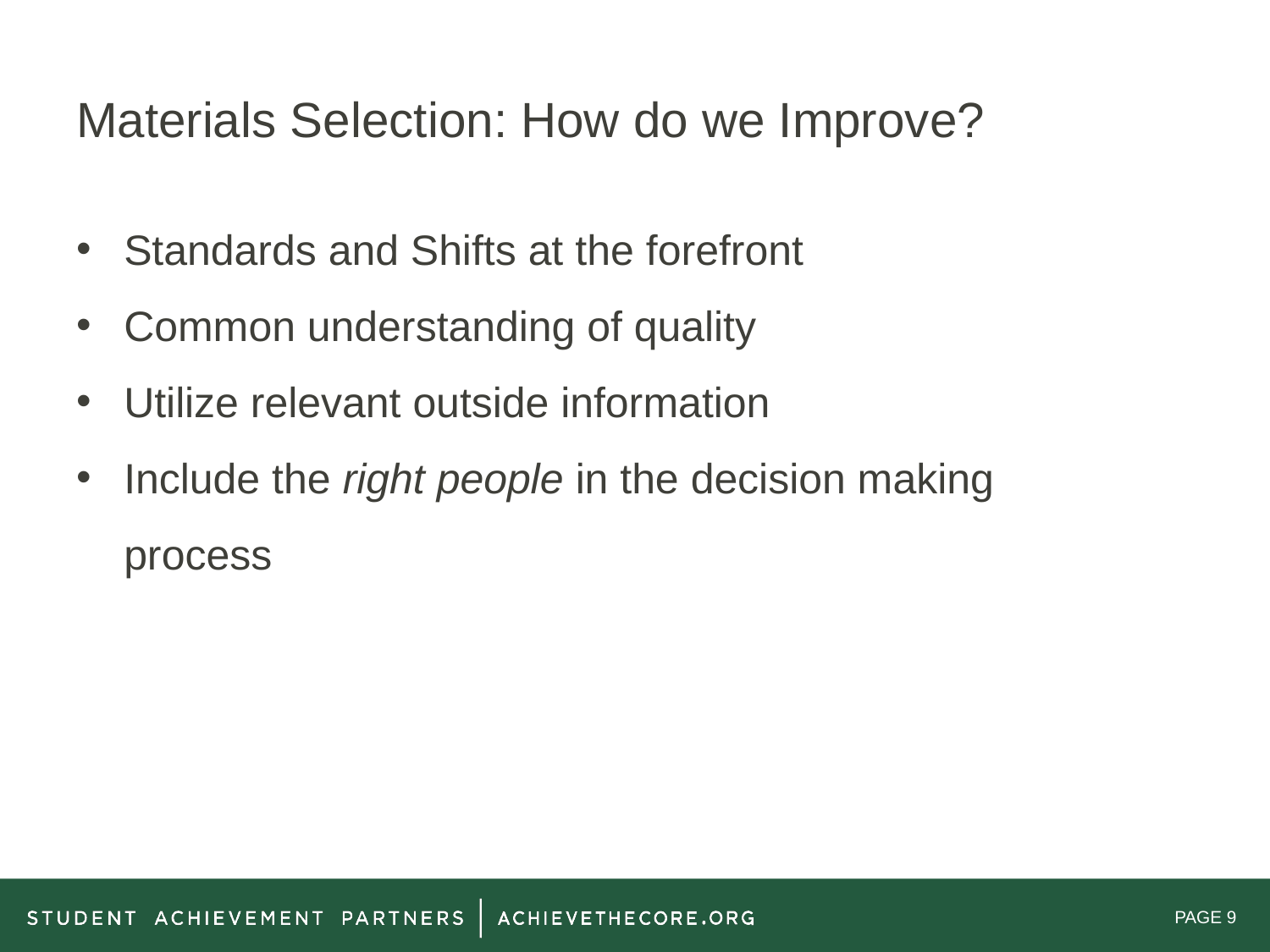

# Materials Selection: How do we Improve?
Standards and Shifts at the forefront
Common understanding of quality
Utilize relevant outside information
Include the right people in the decision making process